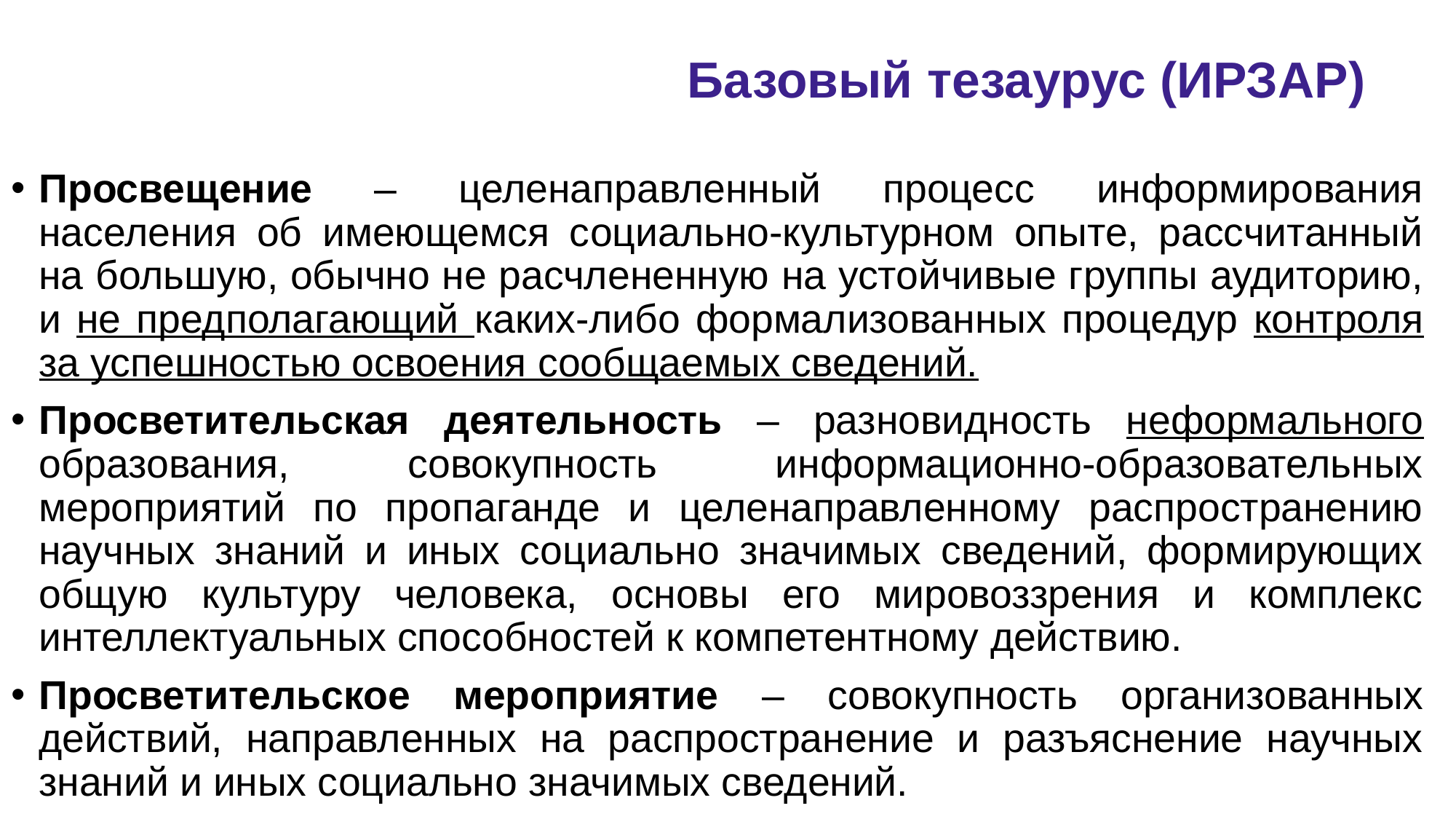

# Базовый тезаурус (ИРЗАР)
Просвещение – целенаправленный процесс информирования населения об имеющемся социально-культурном опыте, рассчитанный на большую, обычно не расчлененную на устойчивые группы аудиторию, и не предполагающий каких-либо формализованных процедур контроля за успешностью освоения сообщаемых сведений.
Просветительская деятельность – разновидность неформального образования, совокупность информационно-образовательных мероприятий по пропаганде и целенаправленному распространению научных знаний и иных социально значимых сведений, формирующих общую культуру человека, основы его мировоззрения и комплекс интеллектуальных способностей к компетентному действию.
Просветительское мероприятие – совокупность организованных действий, направленных на распространение и разъяснение научных знаний и иных социально значимых сведений.